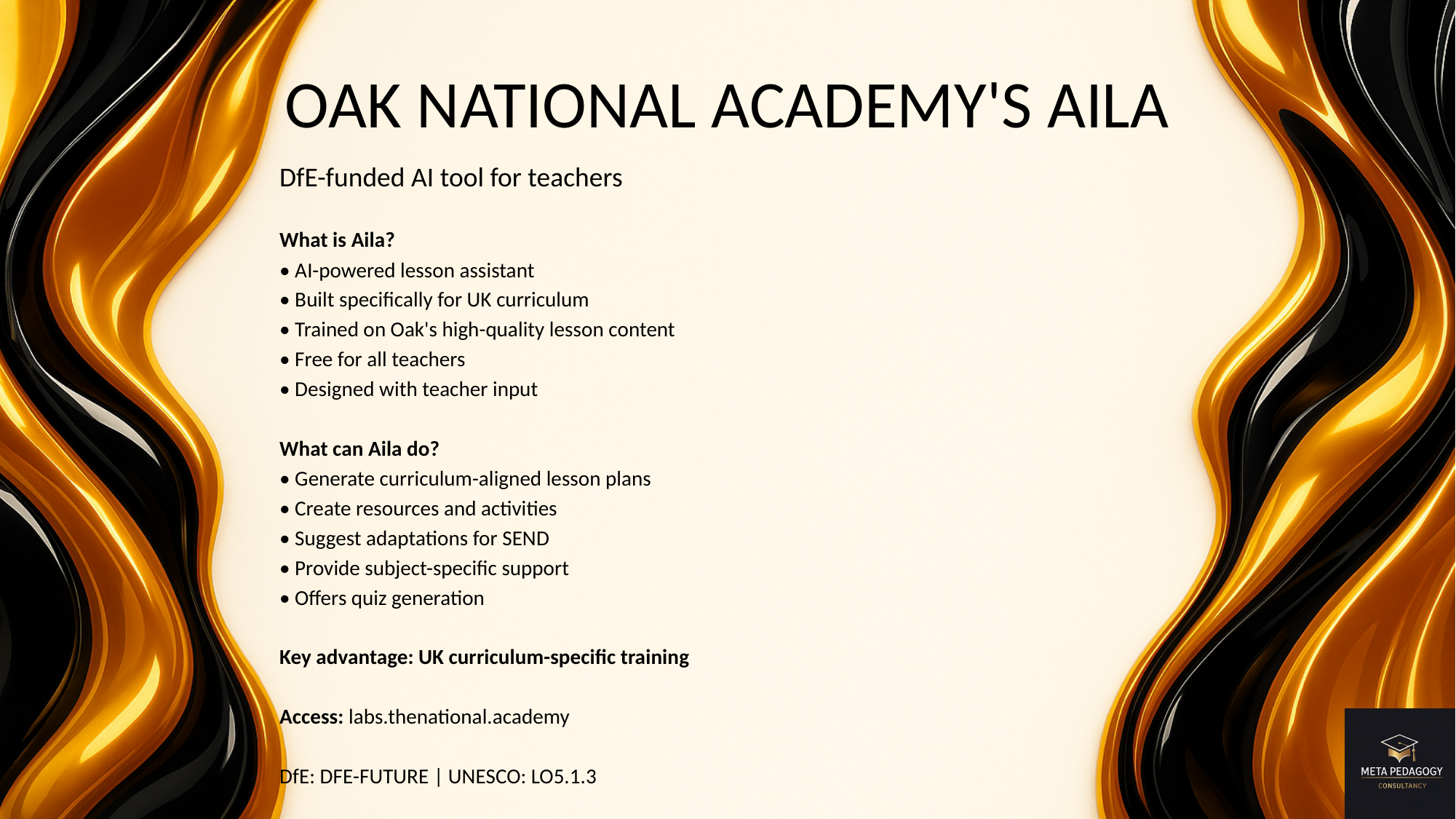

# OAK NATIONAL ACADEMY'S AILA
DfE-funded AI tool for teachers

What is Aila?
• AI-powered lesson assistant
• Built specifically for UK curriculum
• Trained on Oak's high-quality lesson content
• Free for all teachers
• Designed with teacher input

What can Aila do?
• Generate curriculum-aligned lesson plans
• Create resources and activities
• Suggest adaptations for SEND
• Provide subject-specific support
• Offers quiz generation

Key advantage: UK curriculum-specific training

Access: labs.thenational.academy

DfE: DFE-FUTURE | UNESCO: LO5.1.3